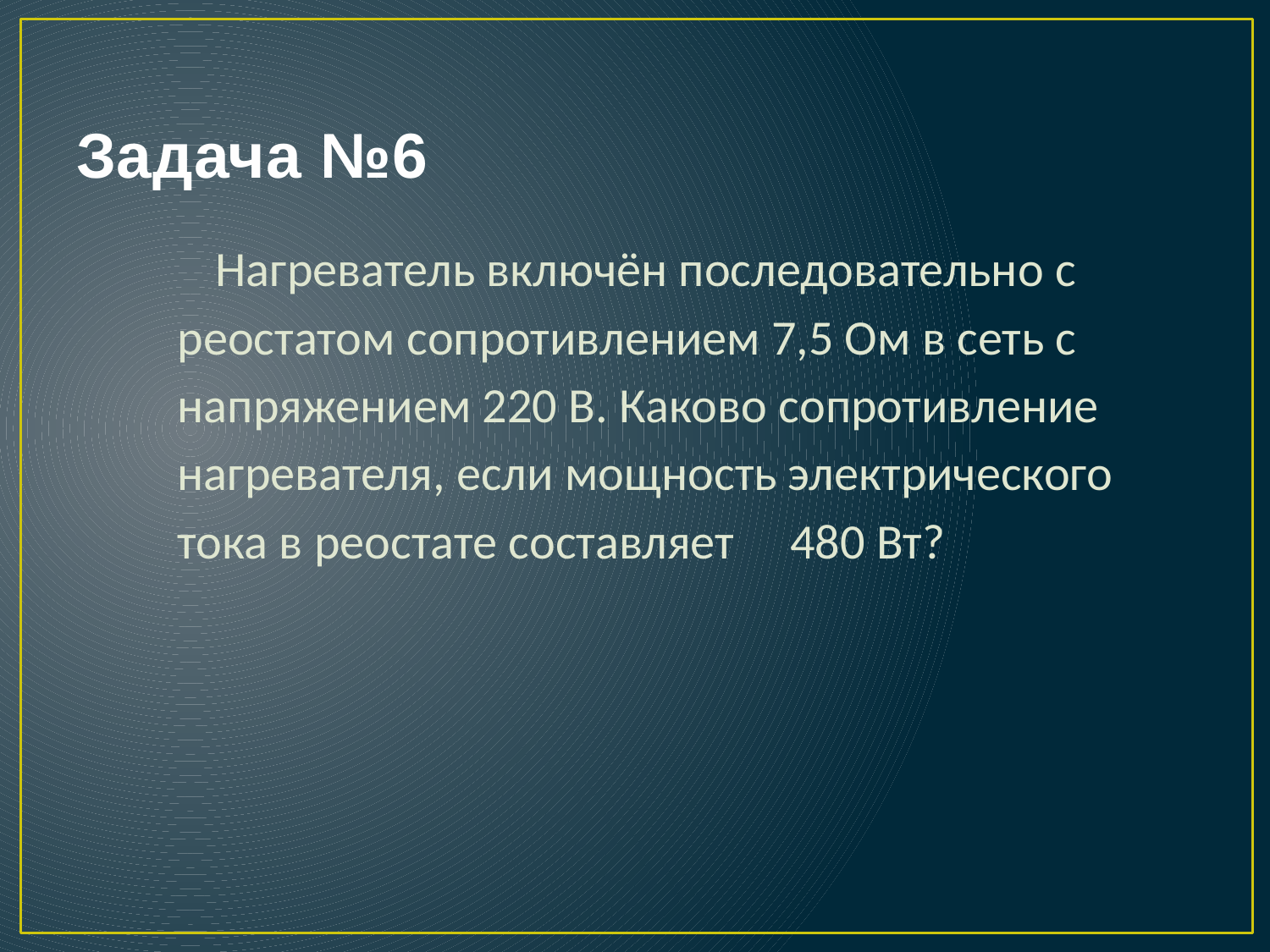

# Задача №6
    Нагреватель включён последовательно с реостатом сопротивлением 7,5 Ом в сеть с напряжением 220 В. Каково сопротивление нагревателя, если мощность электрического тока в реостате составляет     480 Вт?